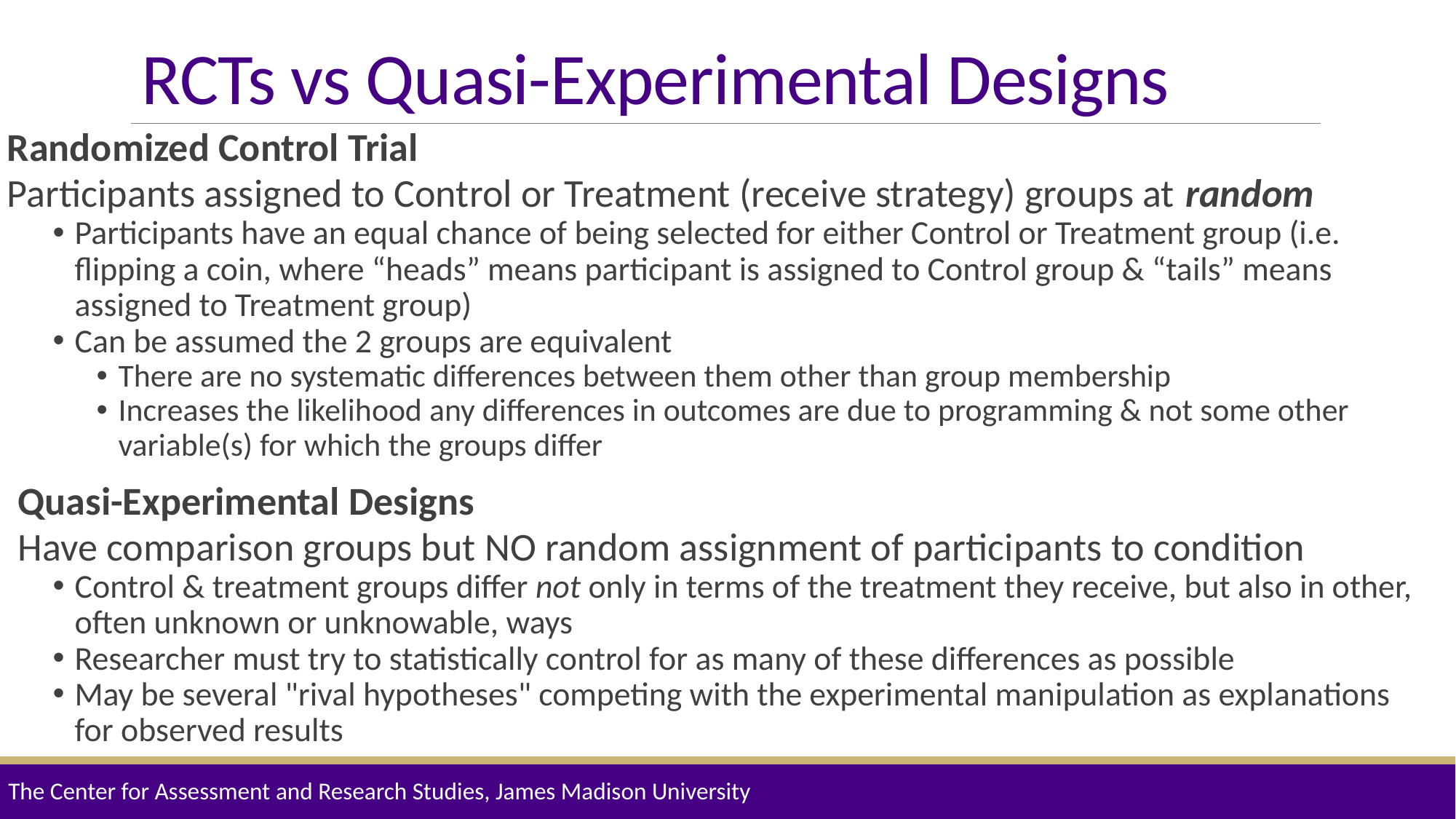

# RCTs vs Quasi-Experimental Designs
Randomized Control Trial
Participants assigned to Control or Treatment (receive strategy) groups at random
Participants have an equal chance of being selected for either Control or Treatment group (i.e. flipping a coin, where “heads” means participant is assigned to Control group & “tails” means assigned to Treatment group)
Can be assumed the 2 groups are equivalent
There are no systematic differences between them other than group membership
Increases the likelihood any differences in outcomes are due to programming & not some other variable(s) for which the groups differ
Quasi-Experimental Designs
Have comparison groups but NO random assignment of participants to condition
Control & treatment groups differ not only in terms of the treatment they receive, but also in other, often unknown or unknowable, ways
Researcher must try to statistically control for as many of these differences as possible
May be several "rival hypotheses" competing with the experimental manipulation as explanations for observed results

The Center for Assessment and Research Studies, James Madison University